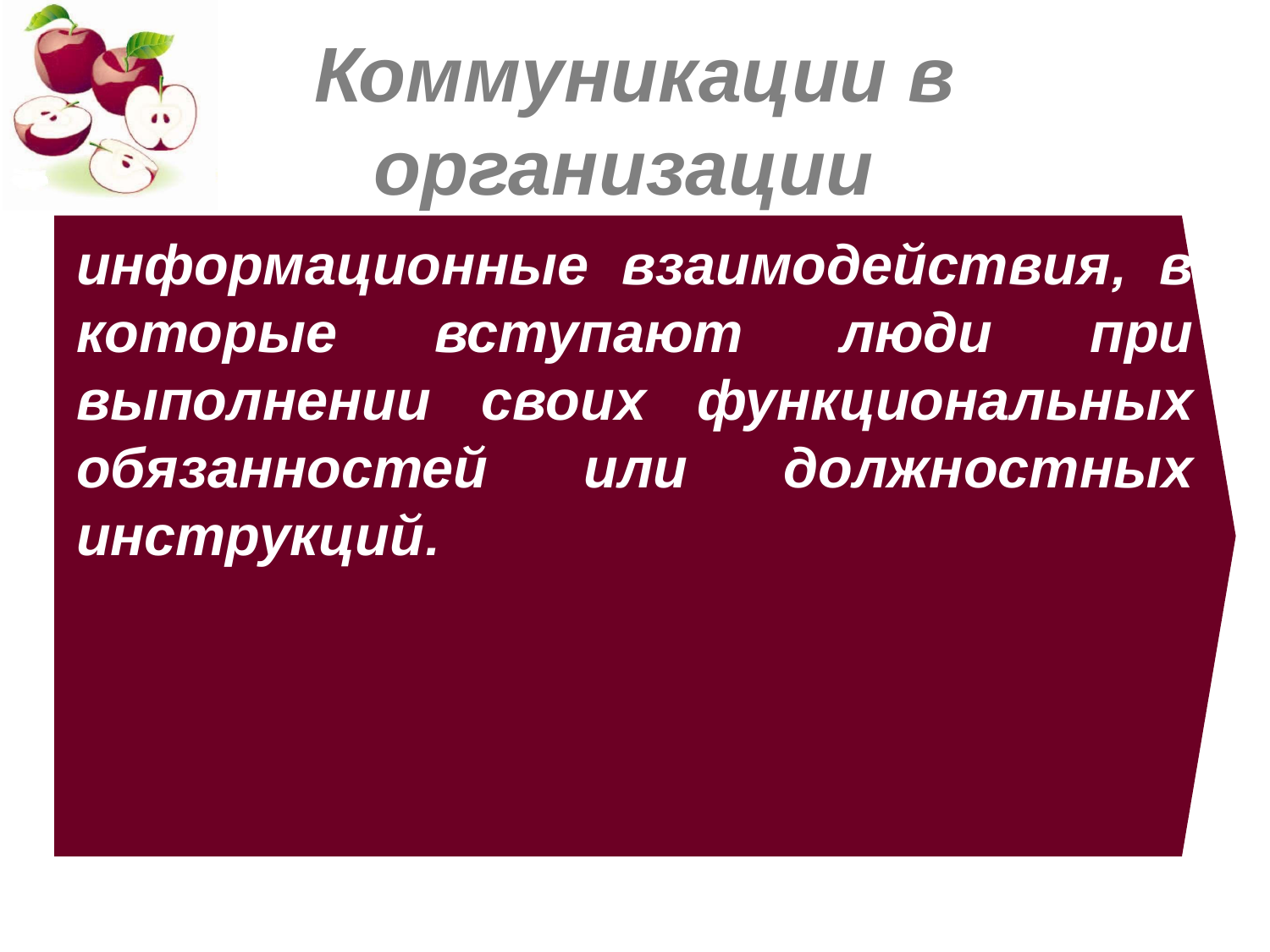

# Коммуникации в организации
информационные взаимодействия, в которые вступают люди при выполнении своих функциональных обязанностей или должностных инструкций.